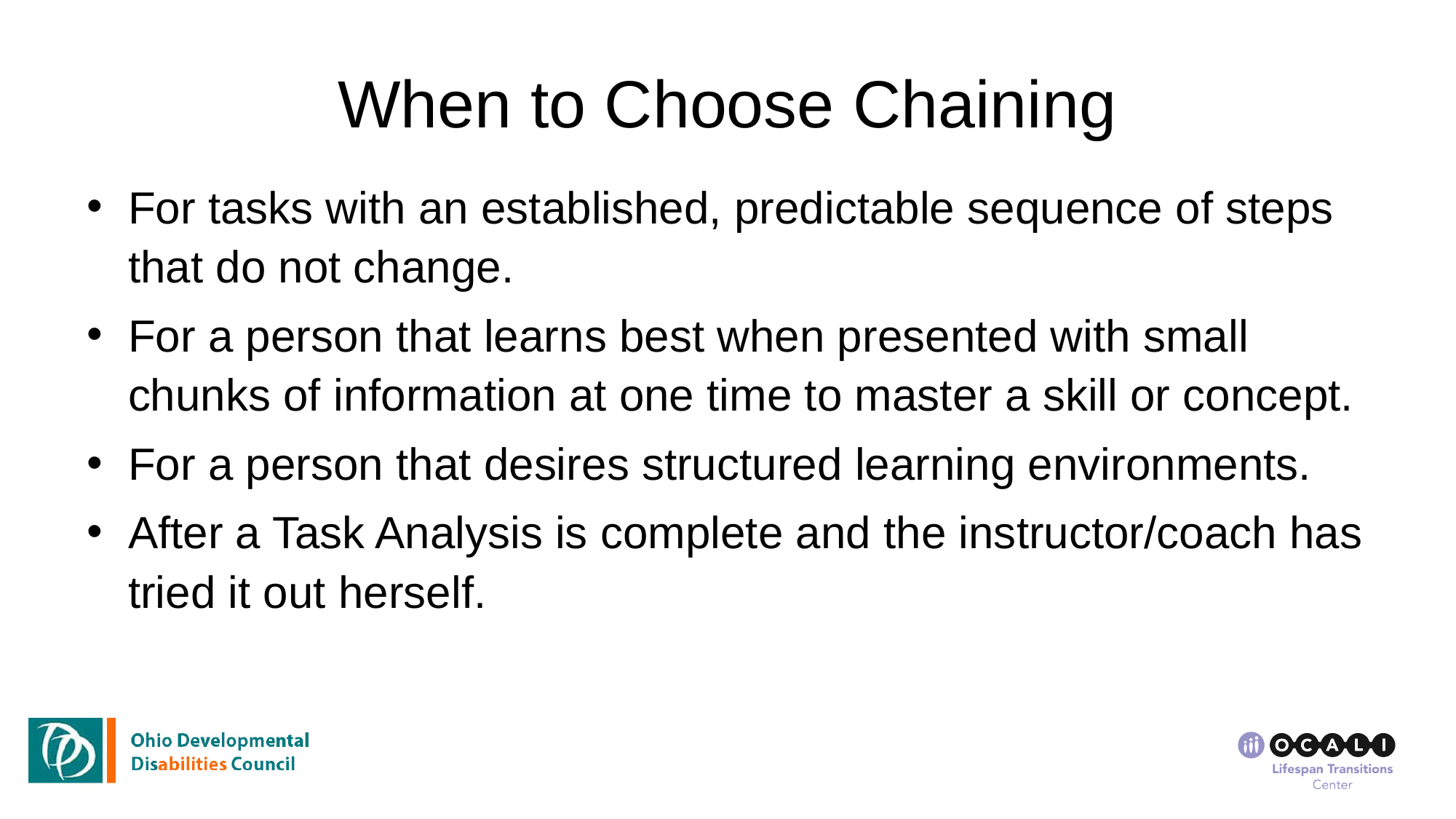

# When to Choose Chaining
For tasks with an established, predictable sequence of steps that do not change.
For a person that learns best when presented with small chunks of information at one time to master a skill or concept.
For a person that desires structured learning environments.
After a Task Analysis is complete and the instructor/coach has tried it out herself.